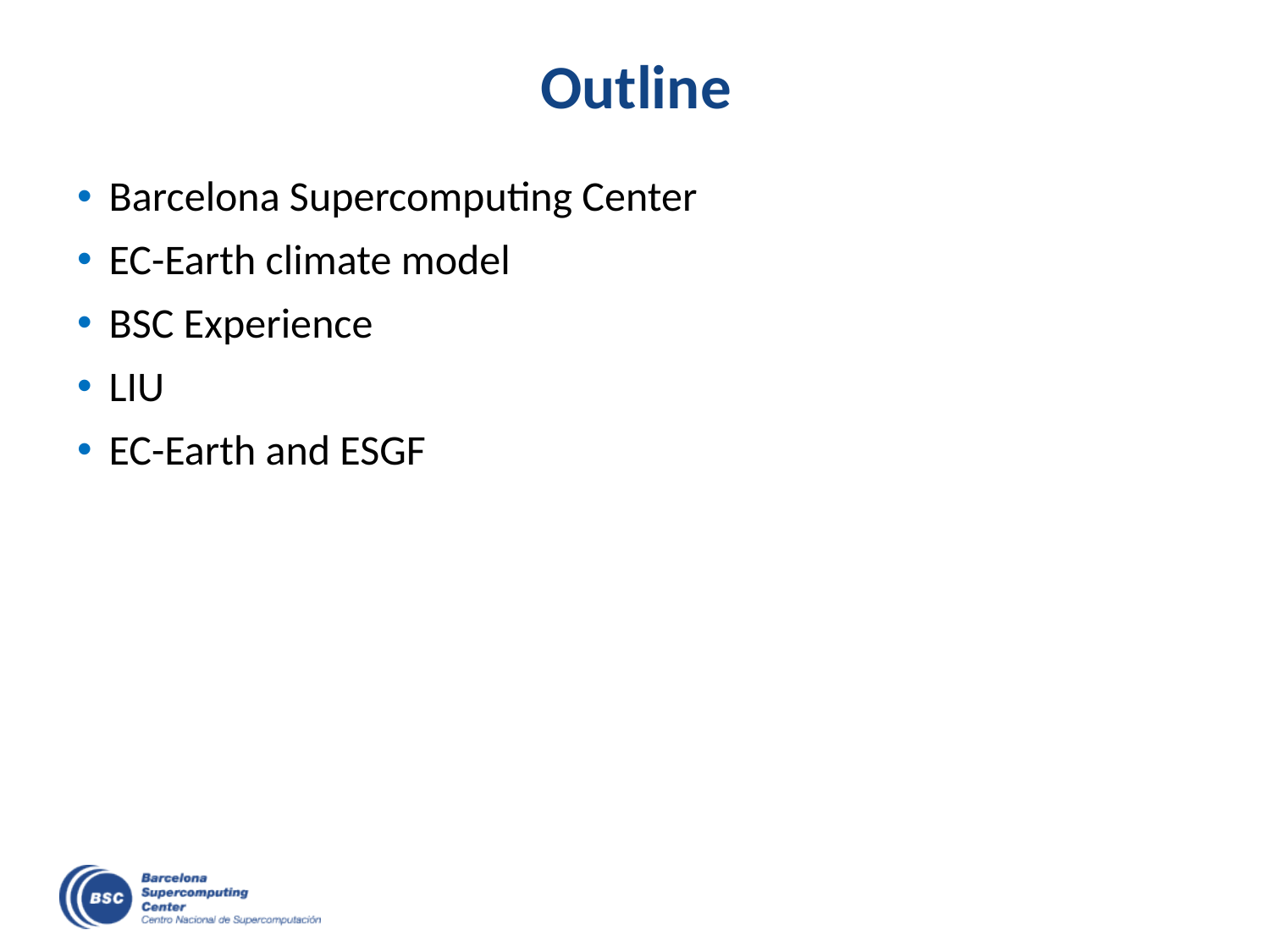

# Outline
Barcelona Supercomputing Center
EC-Earth climate model
BSC Experience
LIU
EC-Earth and ESGF